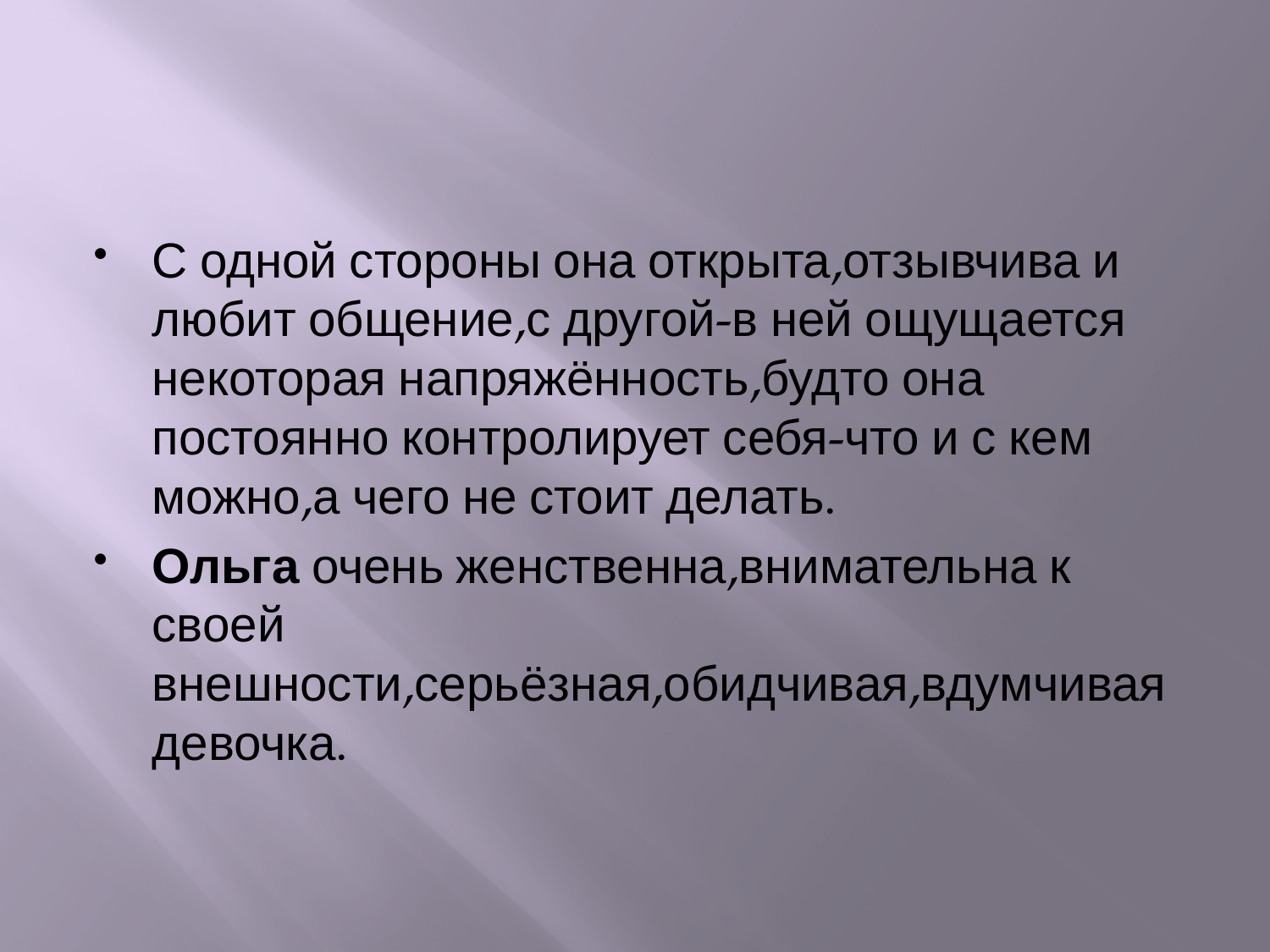

#
С одной стороны она открыта,отзывчива и любит общение,с другой-в ней ощущается некоторая напряжённость,будто она постоянно контролирует себя-что и с кем можно,а чего не стоит делать.
Ольга очень женственна,внимательна к своей внешности,серьёзная,обидчивая,вдумчивая девочка.